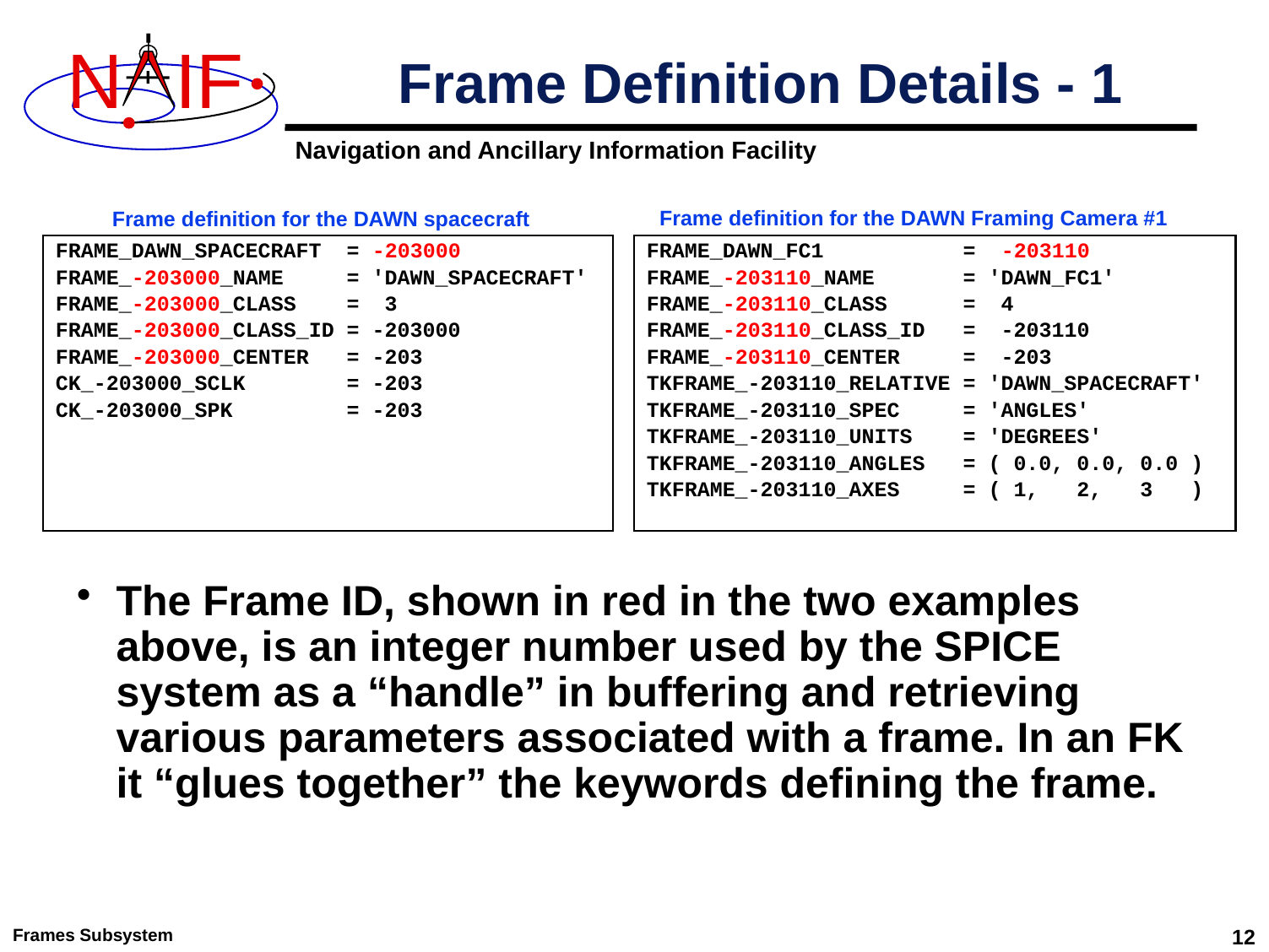

# Frame Definition Details - 1
Frame definition for the DAWN Framing Camera #1
Frame definition for the DAWN spacecraft
FRAME_DAWN_SPACECRAFT  = -203000
FRAME_-203000_NAME     = 'DAWN_SPACECRAFT'
FRAME_-203000_CLASS    =  3
FRAME_-203000_CLASS_ID = -203000
FRAME_-203000_CENTER   = -203
CK_-203000_SCLK        = -203
CK_-203000_SPK         = -203
FRAME_DAWN_FC1           =  -203110
FRAME_-203110_NAME       = 'DAWN_FC1'
FRAME_-203110_CLASS      =  4
FRAME_-203110_CLASS_ID   =  -203110
FRAME_-203110_CENTER     =  -203
TKFRAME_-203110_RELATIVE = 'DAWN_SPACECRAFT'
TKFRAME_-203110_SPEC     = 'ANGLES'
TKFRAME_-203110_UNITS    = 'DEGREES'
TKFRAME_-203110_ANGLES   = ( 0.0, 0.0, 0.0 )
TKFRAME_-203110_AXES     = ( 1,   2,   3   )
The Frame ID, shown in red in the two examples above, is an integer number used by the SPICE system as a “handle” in buffering and retrieving various parameters associated with a frame. In an FK it “glues together” the keywords defining the frame.
Frames Subsystem
12